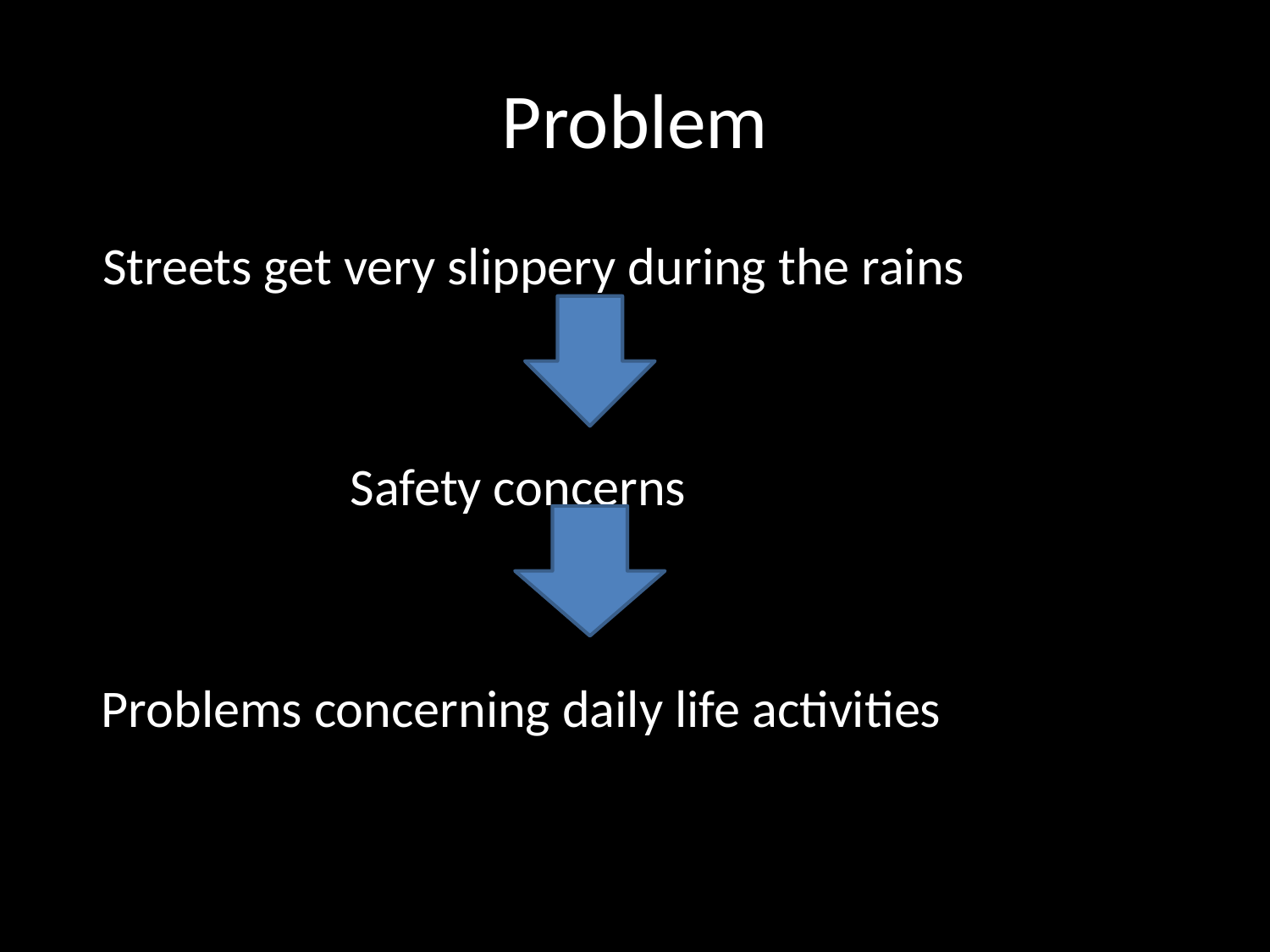

# Problem
   Streets get very slippery during the rains

                       Safety concerns

  Problems concerning daily life activities